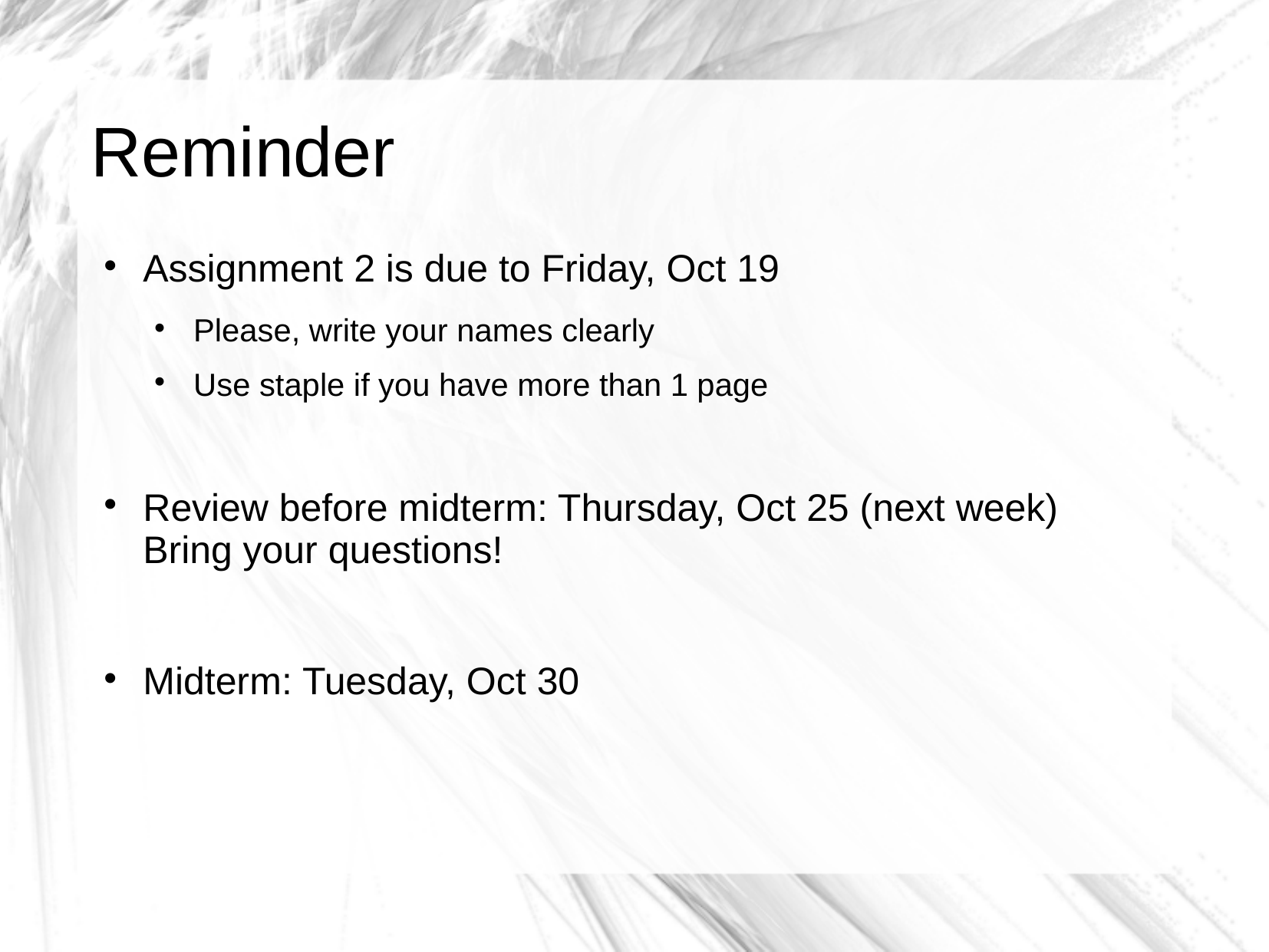

# Reminder
Assignment 2 is due to Friday, Oct 19
Please, write your names clearly
Use staple if you have more than 1 page

Review before midterm: Thursday, Oct 25 (next week)
Bring your questions!

Midterm: Tuesday, Oct 30